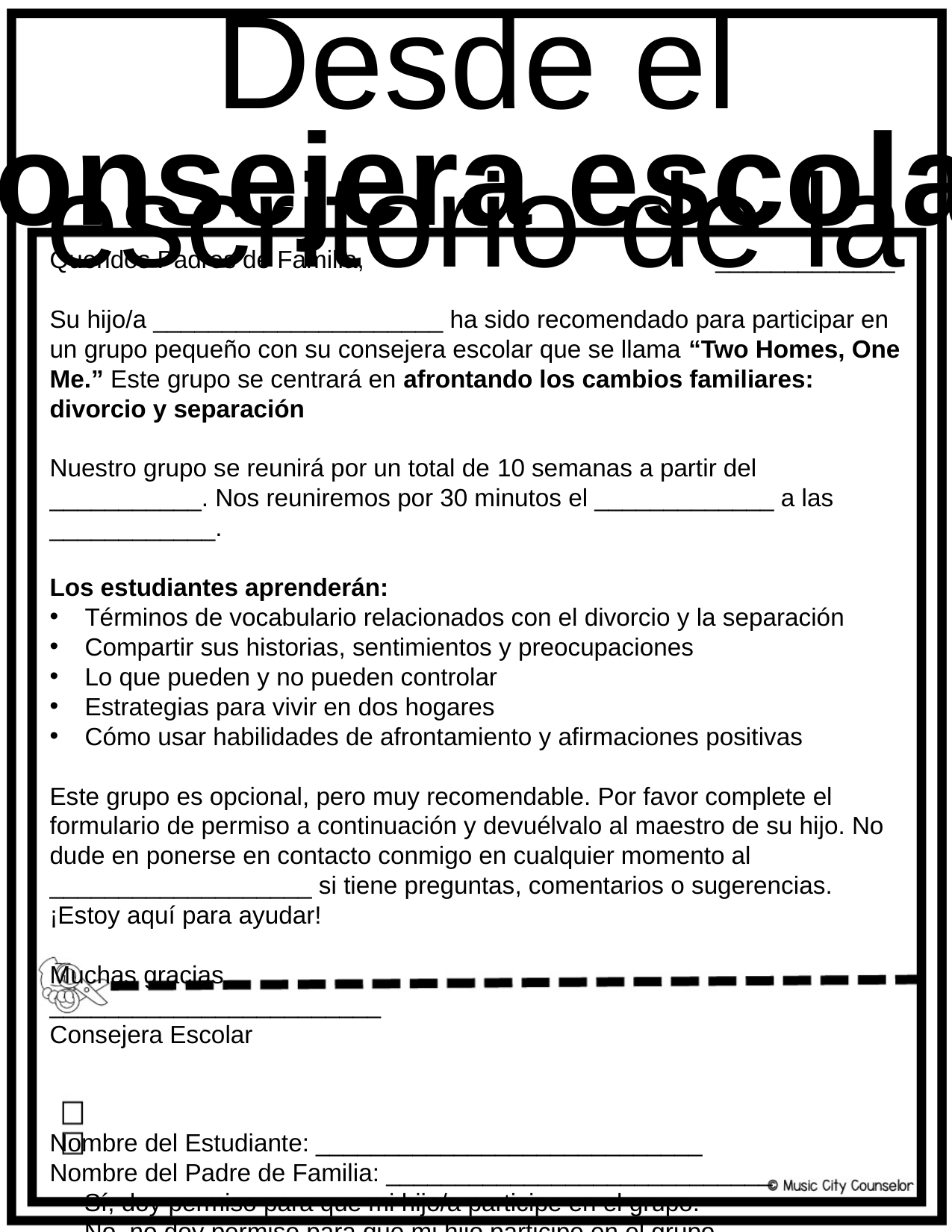

Desde el escritorio de la
consejera escolar
Queridos Padres de Familia,                                                   _____________

Su hijo/a _____________________ ha sido recomendado para participar en un grupo pequeño con su consejera escolar que se llama “Two Homes, One Me.” Este grupo se centrará en afrontando los cambios familiares: divorcio y separación

Nuestro grupo se reunirá por un total de 10 semanas a partir del ___________. Nos reuniremos por 30 minutos el _____________ a las ____________.

Los estudiantes aprenderán:
Términos de vocabulario relacionados con el divorcio y la separación
Compartir sus historias, sentimientos y preocupaciones
Lo que pueden y no pueden controlar
Estrategias para vivir en dos hogares
Cómo usar habilidades de afrontamiento y afirmaciones positivas

Este grupo es opcional, pero muy recomendable. Por favor complete el formulario de permiso a continuación y devuélvalo al maestro de su hijo. No dude en ponerse en contacto conmigo en cualquier momento al ___________________ si tiene preguntas, comentarios o sugerencias. ¡Estoy aquí para ayudar!

Muchas gracias,
________________________
Consejera Escolar

Nombre del Estudiante: ____________________________
Nombre del Padre de Familia: ____________________________
     Sí, doy permiso para que mi hijo/a participe en el grupo.
     No, no doy permiso para que mi hijo participe en el grupo.
Firma: ____________________________